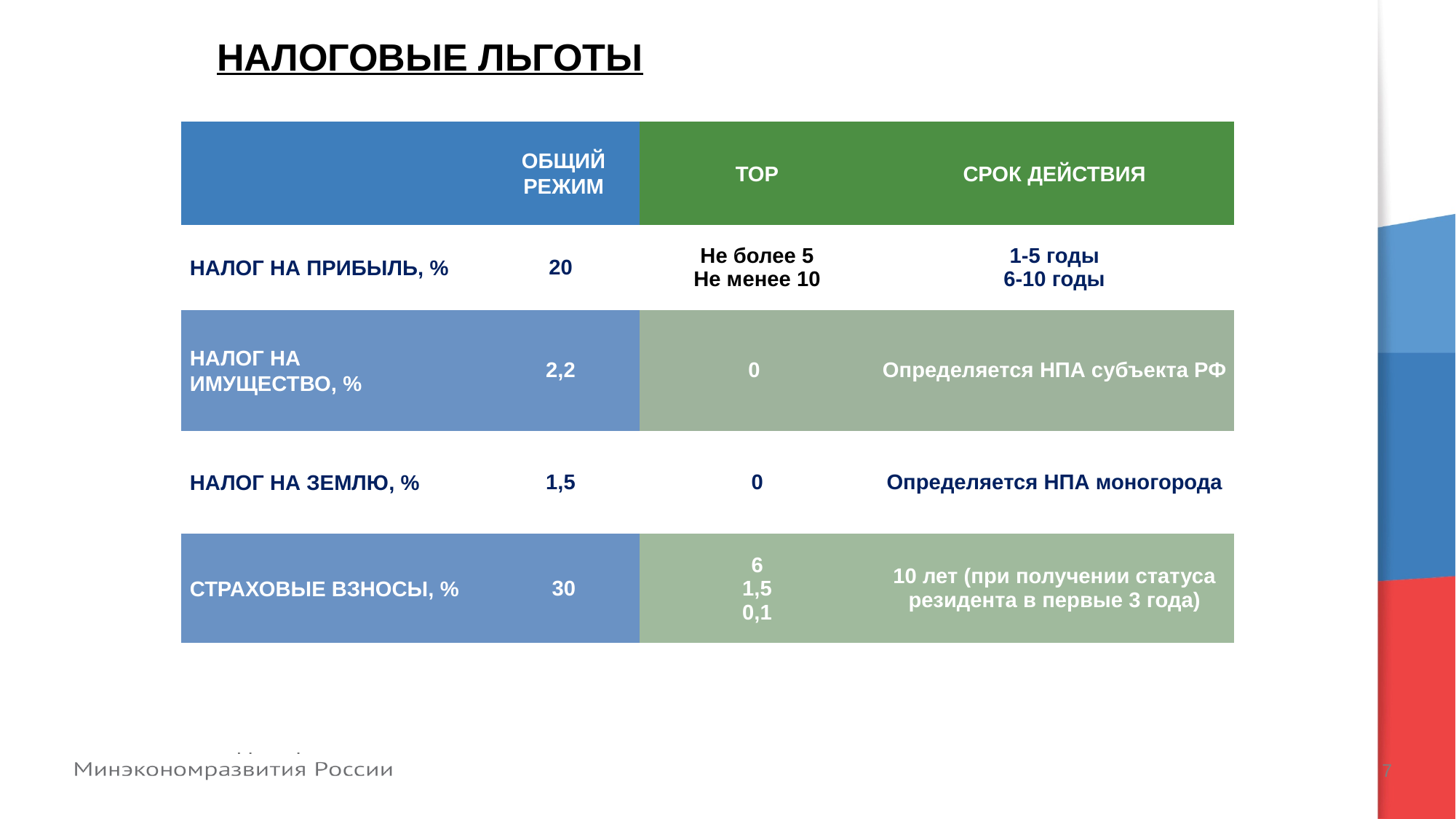

Налоговые льготы
|  | ОБЩИЙ РЕЖИМ | ТОР | СРОК ДЕЙСТВИЯ |
| --- | --- | --- | --- |
| НАЛОГ НА ПРИБЫЛЬ, % | 20 | Не более 5 Не менее 10 | 1-5 годы 6-10 годы |
| НАЛОГ НА ИМУЩЕСТВО, % | 2,2 | 0 | Определяется НПА субъекта РФ |
| НАЛОГ НА ЗЕМЛЮ, % | 1,5 | 0 | Определяется НПА моногорода |
| СТРАХОВЫЕ ВЗНОСЫ, % | 30 | 6 1,5 0,1 | 10 лет (при получении статуса резидента в первые 3 года) |